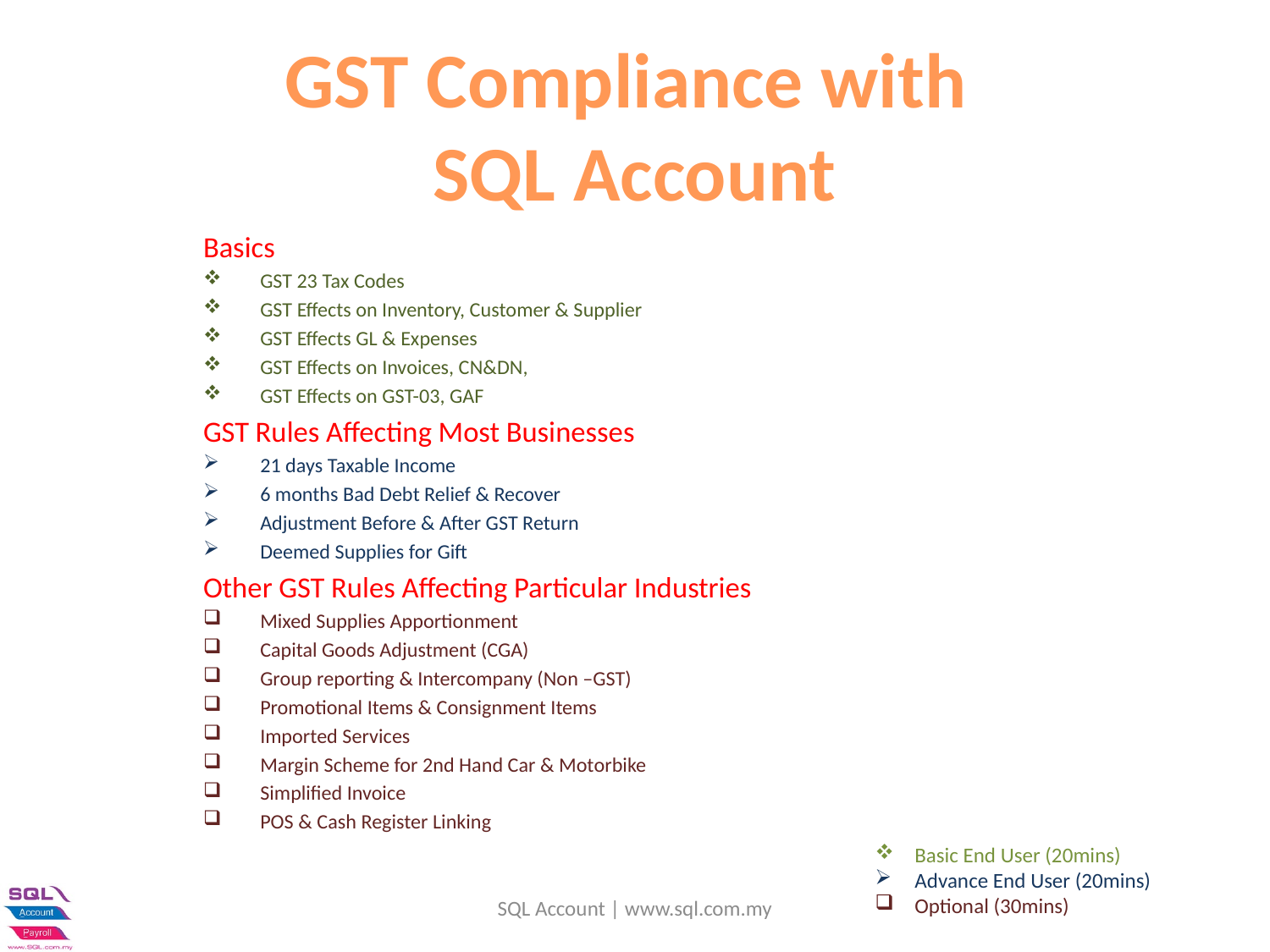

# GST Compliance with SQL Account
Basics)
GST 23 Tax Codes
GST Effects on Inventory, Customer & Supplier
GST Effects GL & Expenses
GST Effects on Invoices, CN&DN,
GST Effects on GST-03, GAF
GST Rules Affecting Most Businesses
21 days Taxable Income
6 months Bad Debt Relief & Recover
Adjustment Before & After GST Return
Deemed Supplies for Gift
Other GST Rules Affecting Particular Industries)
Mixed Supplies Apportionment
Capital Goods Adjustment (CGA)
Group reporting & Intercompany (Non –GST)
Promotional Items & Consignment Items
Imported Services
Margin Scheme for 2nd Hand Car & Motorbike
Simplified Invoice
POS & Cash Register Linking

Basic End User (20mins)
Advance End User (20mins)
Optional (30mins)
SQL Account | www.sql.com.my